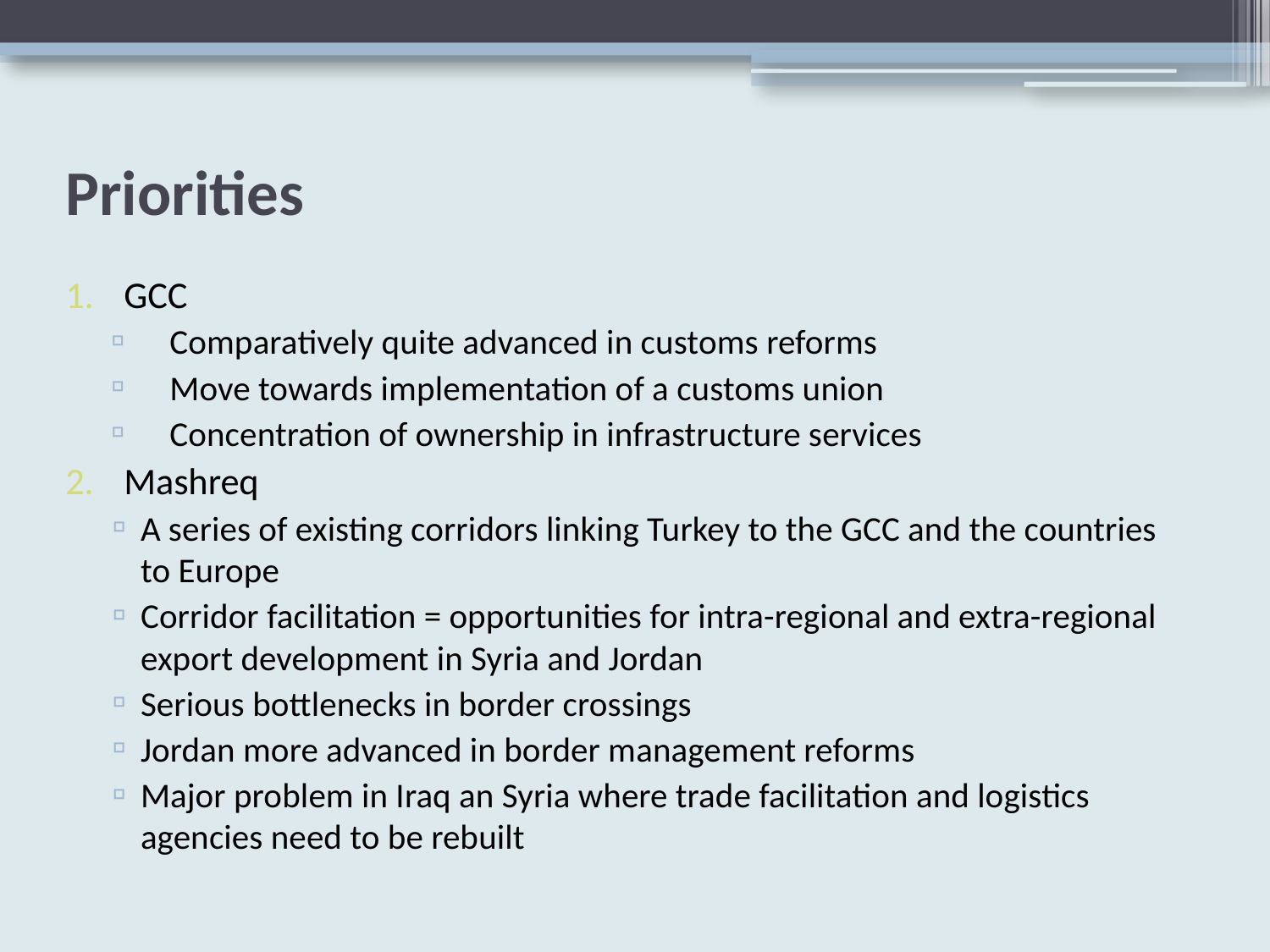

# Priorities
GCC
Comparatively quite advanced in customs reforms
Move towards implementation of a customs union
Concentration of ownership in infrastructure services
Mashreq
A series of existing corridors linking Turkey to the GCC and the countries to Europe
Corridor facilitation = opportunities for intra-regional and extra-regional export development in Syria and Jordan
Serious bottlenecks in border crossings
Jordan more advanced in border management reforms
Major problem in Iraq an Syria where trade facilitation and logistics agencies need to be rebuilt